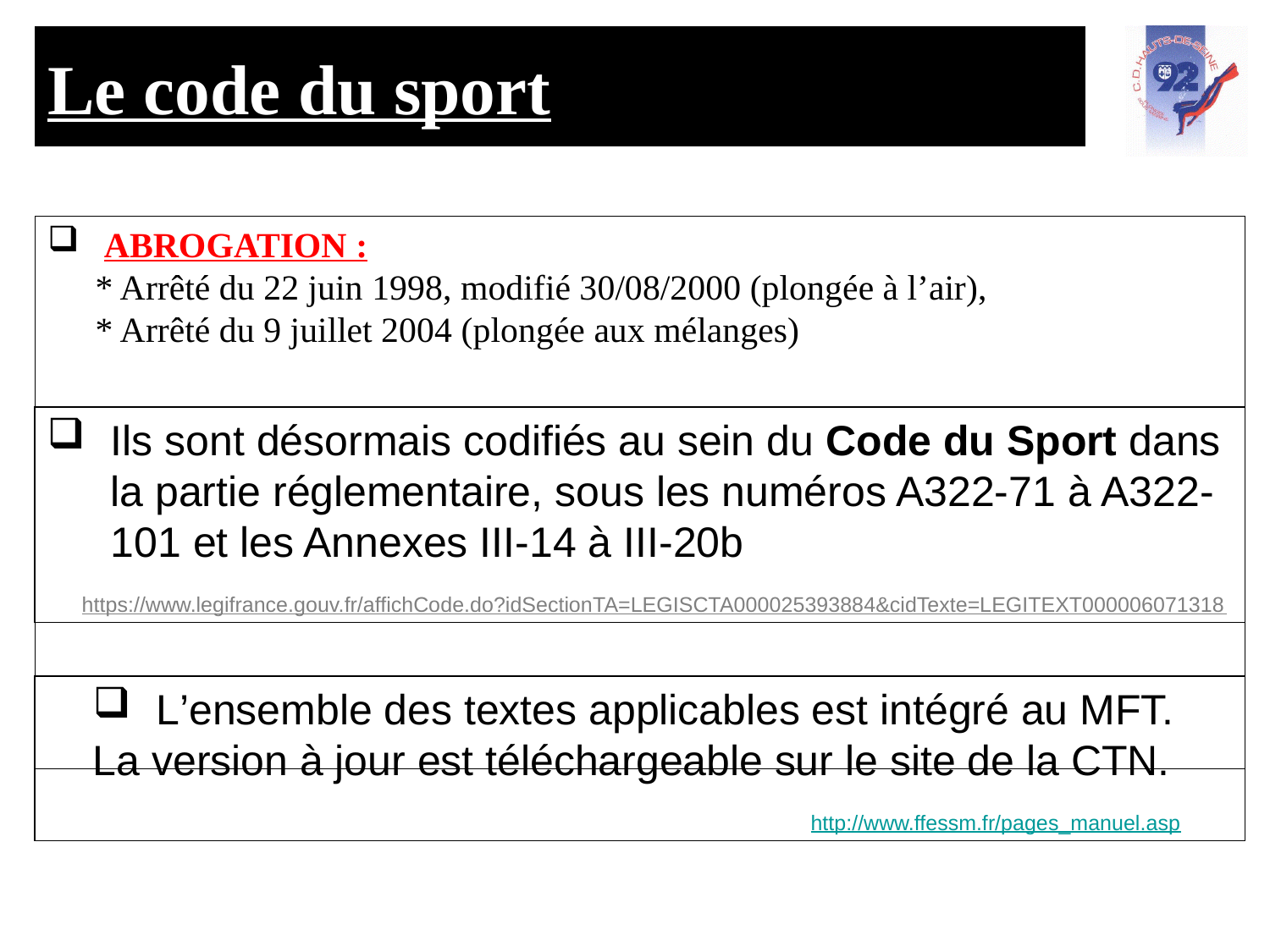

# Le code du sport
 ABROGATION :
* Arrêté du 22 juin 1998, modifié 30/08/2000 (plongée à l’air),
* Arrêté du 9 juillet 2004 (plongée aux mélanges)
Ils sont désormais codifiés au sein du Code du Sport dans la partie réglementaire, sous les numéros A322-71 à A322-101 et les Annexes III-14 à III-20b

https://www.legifrance.gouv.fr/affichCode.do?idSectionTA=LEGISCTA000025393884&cidTexte=LEGITEXT000006071318
L’ensemble des textes applicables est intégré au MFT.
La version à jour est téléchargeable sur le site de la CTN.

http://www.ffessm.fr/pages_manuel.asp